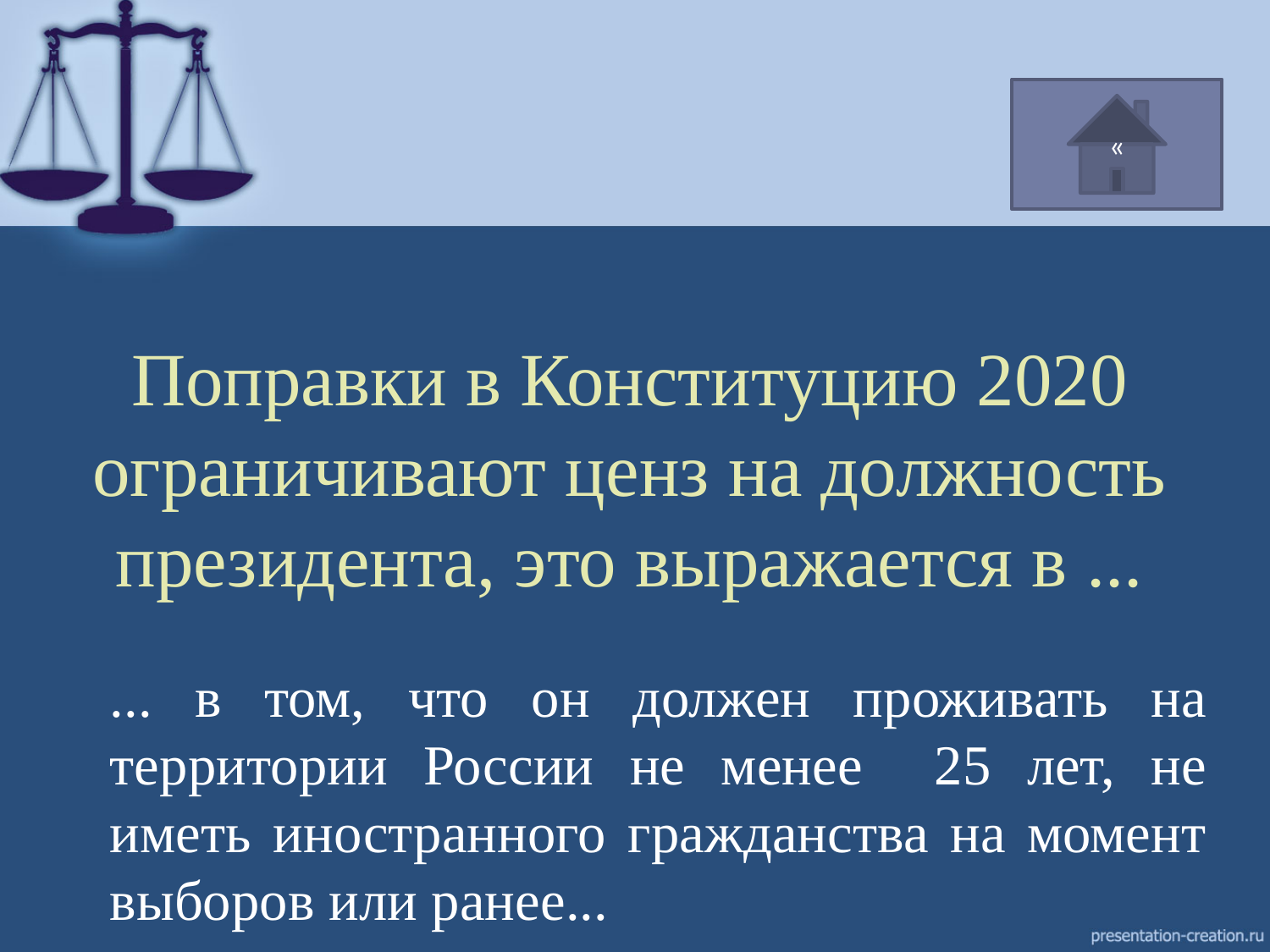

«
# Поправки в Конституцию 2020 ограничивают ценз на должность президента, это выражается в ...
	... в том, что он должен проживать на территории России не менее  25 лет, не иметь иностранного гражданства на момент выборов или ранее...